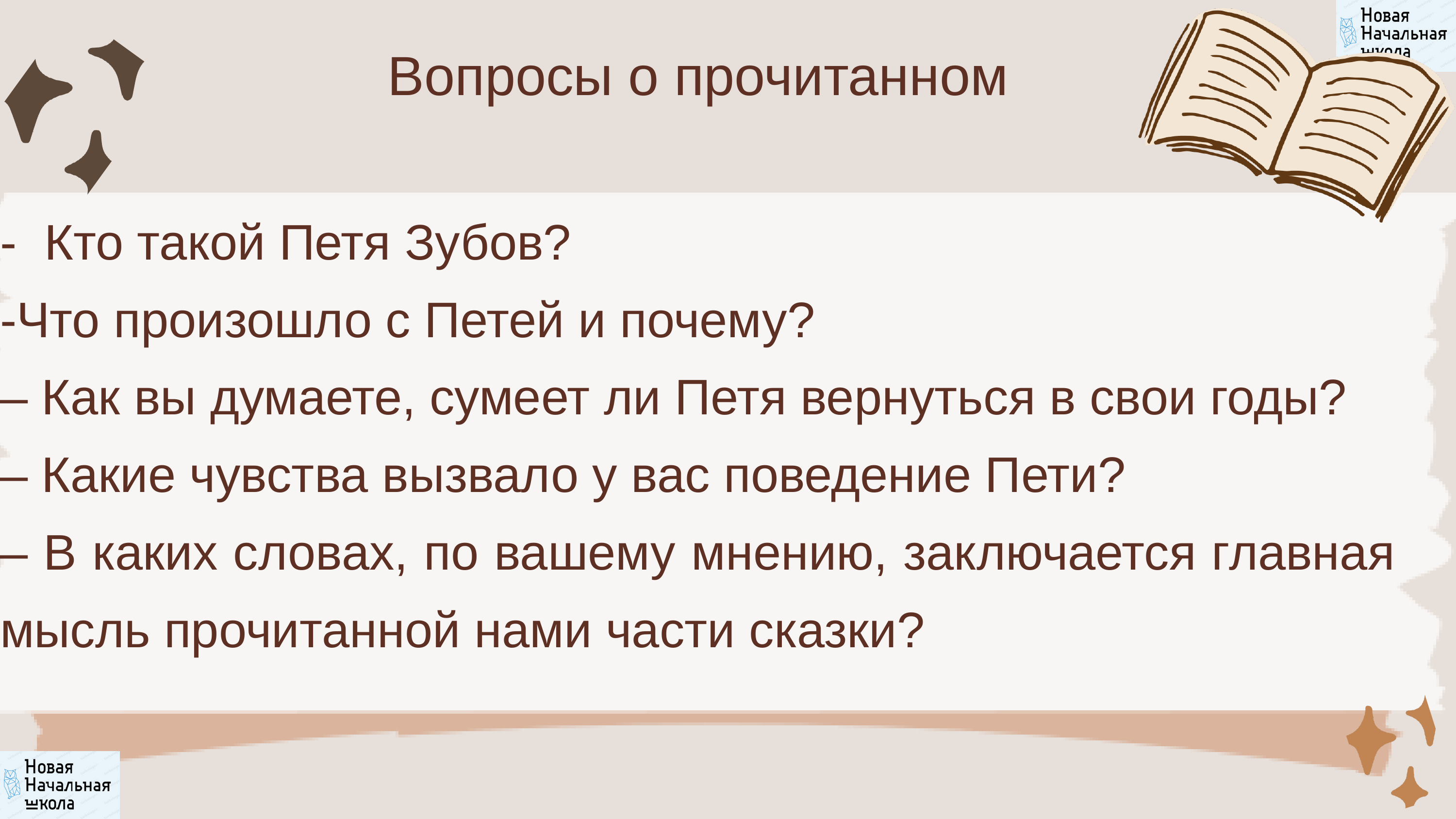

Вопросы о прочитанном
-  Кто такой Петя Зубов?
-Что произошло с Петей и почему?
– Как вы думаете, сумеет ли Петя вернуться в свои годы?
– Какие чувства вызвало у вас поведение Пети?
– В каких словах, по вашему мнению, заключается главная мысль прочитанной нами части сказки?